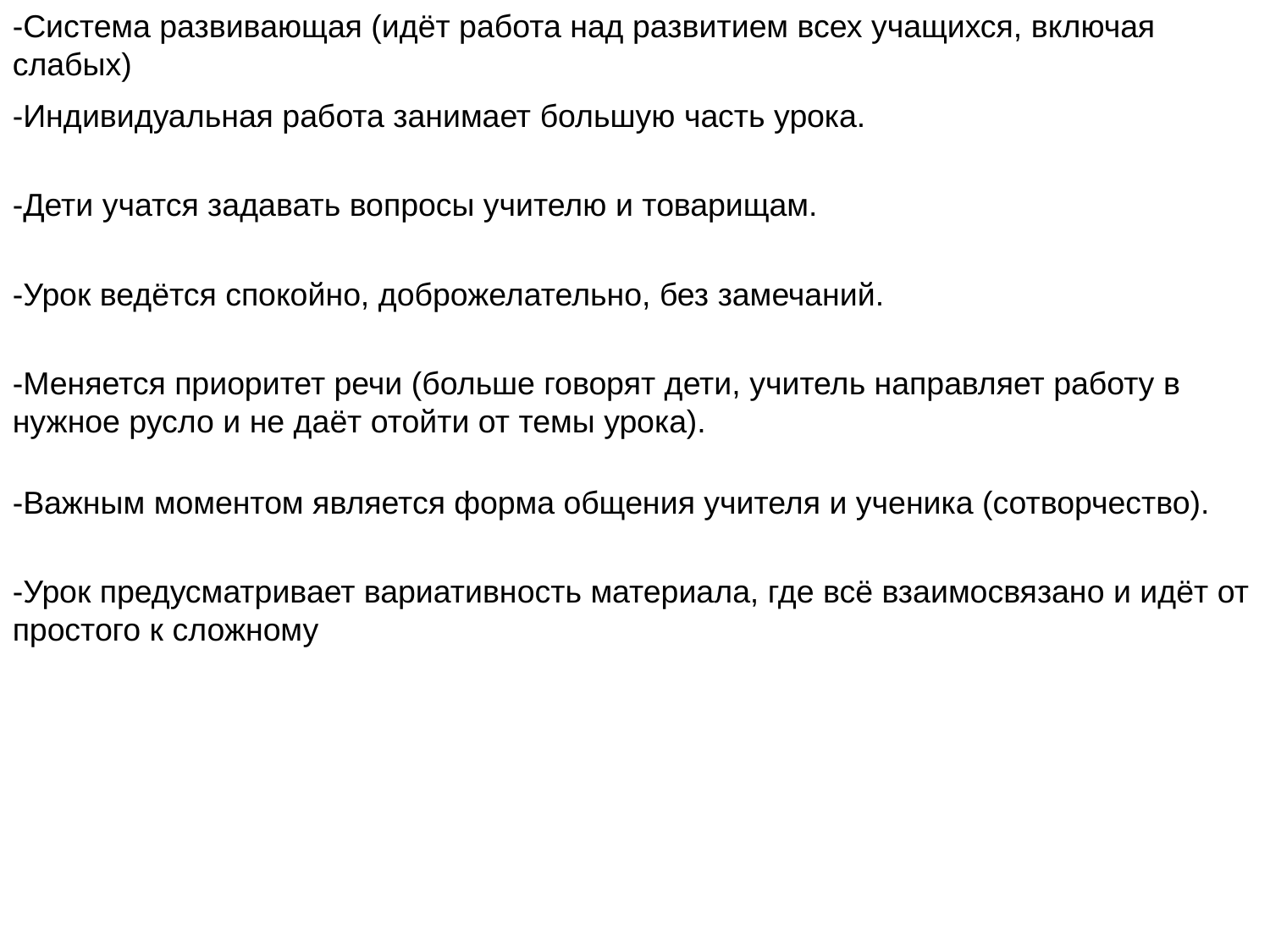

-Система развивающая (идёт работа над развитием всех учащихся, включая слабых)
-Индивидуальная работа занимает большую часть урока.
-Дети учатся задавать вопросы учителю и товарищам.
-Урок ведётся спокойно, доброжелательно, без замечаний.
-Меняется приоритет речи (больше говорят дети, учитель направляет работу в нужное русло и не даёт отойти от темы урока).
-Важным моментом является форма общения учителя и ученика (сотворчество).
-Урок предусматривает вариативность материала, где всё взаимосвязано и идёт от простого к сложному